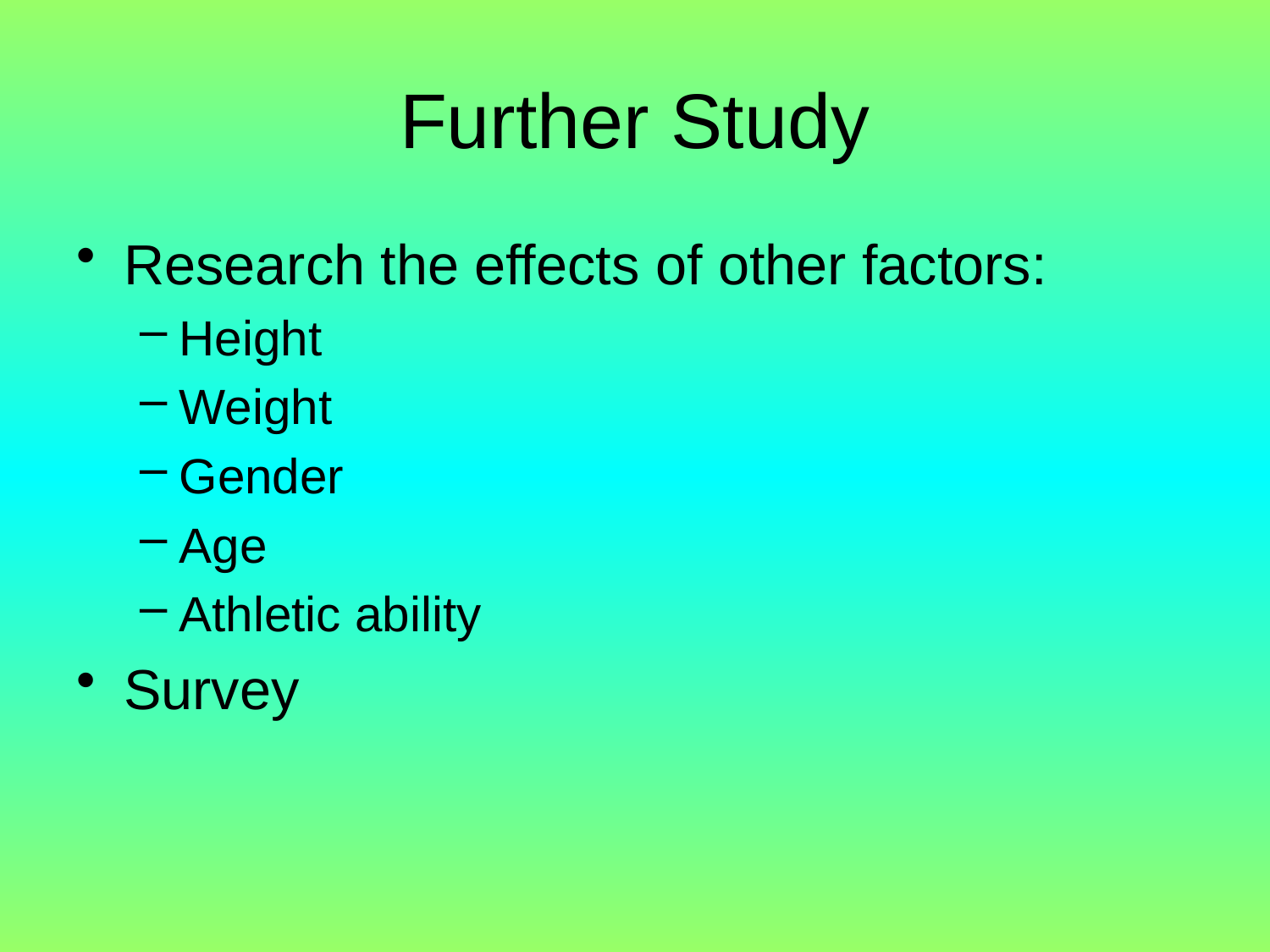

# Further Study
Research the effects of other factors:
Height
Weight
Gender
Age
Athletic ability
Survey